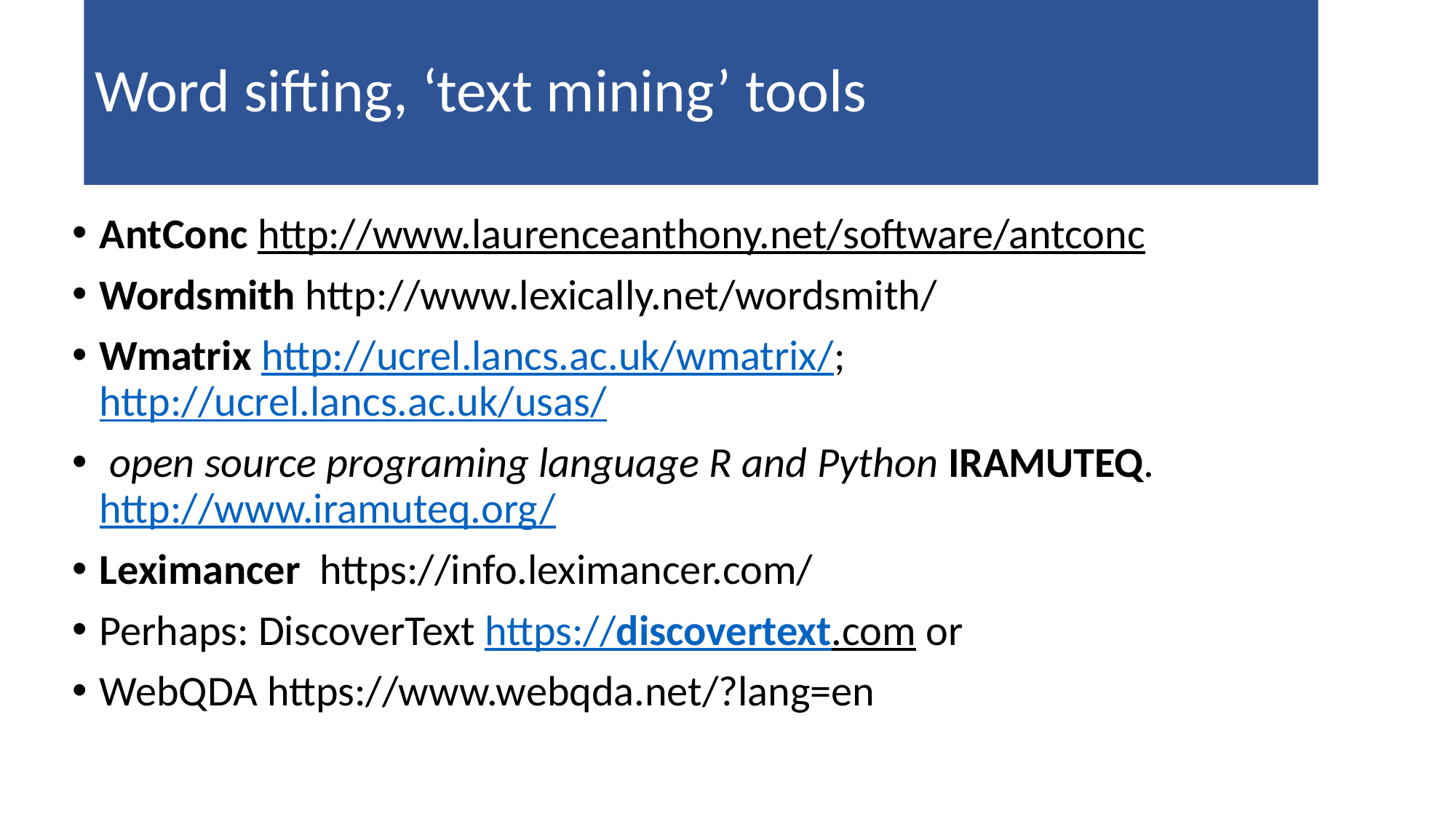

# Word sifting, ‘text mining’ tools
AntConc http://www.laurenceanthony.net/software/antconc
Wordsmith http://www.lexically.net/wordsmith/
Wmatrix http://ucrel.lancs.ac.uk/wmatrix/;  http://ucrel.lancs.ac.uk/usas/
 open source programing language R and Python IRAMUTEQ. http://www.iramuteq.org/
Leximancer  https://info.leximancer.com/
Perhaps: DiscoverText https://discovertext.com or
WebQDA https://www.webqda.net/?lang=en